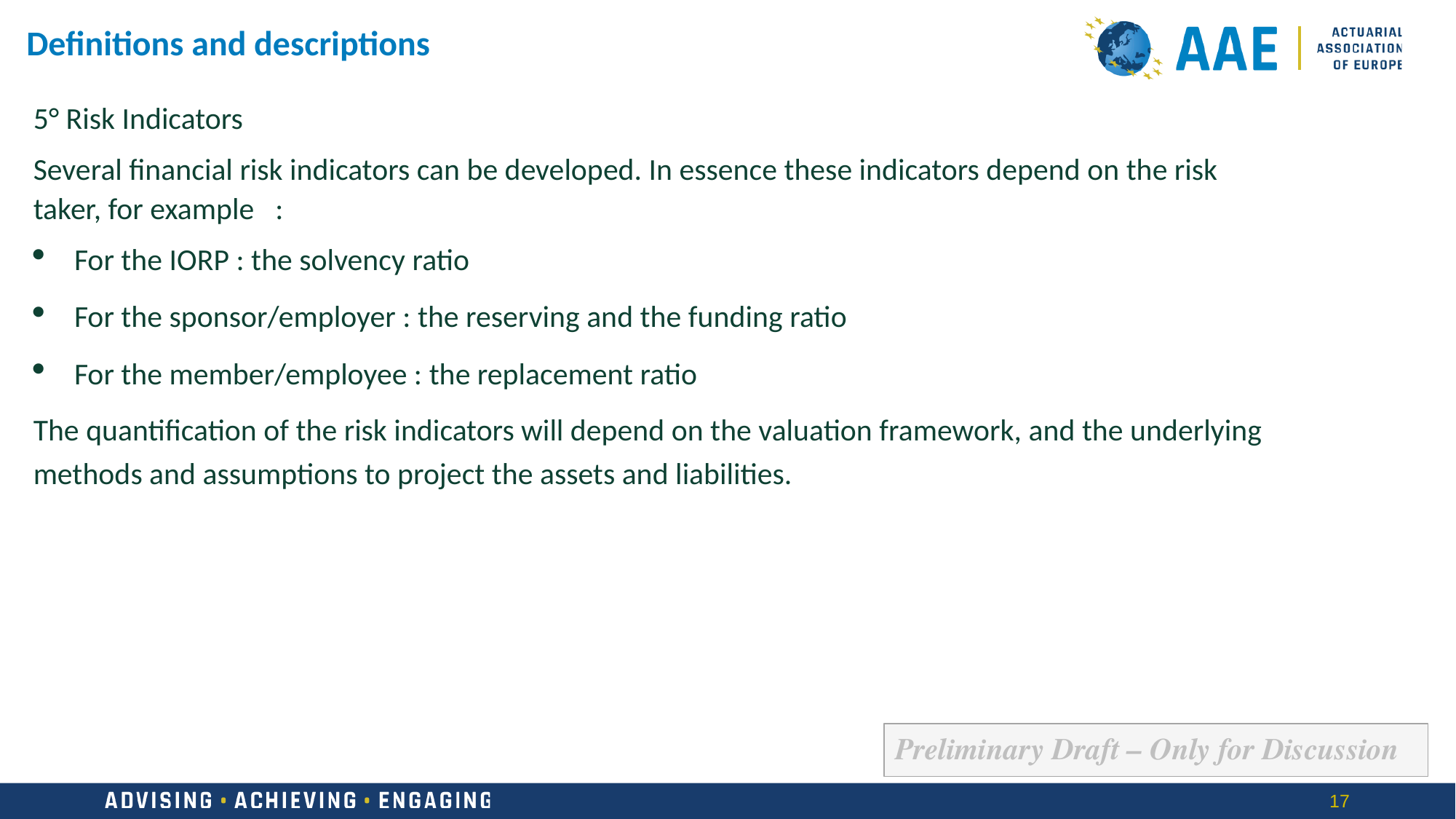

# Definitions and descriptions
5° Risk Indicators
Several financial risk indicators can be developed. In essence these indicators depend on the risk taker, for example   :
For the IORP : the solvency ratio
For the sponsor/employer : the reserving and the funding ratio
For the member/employee : the replacement ratio
The quantification of the risk indicators will depend on the valuation framework, and the underlying methods and assumptions to project the assets and liabilities.

Preliminary Draft – Only for Discussion
17